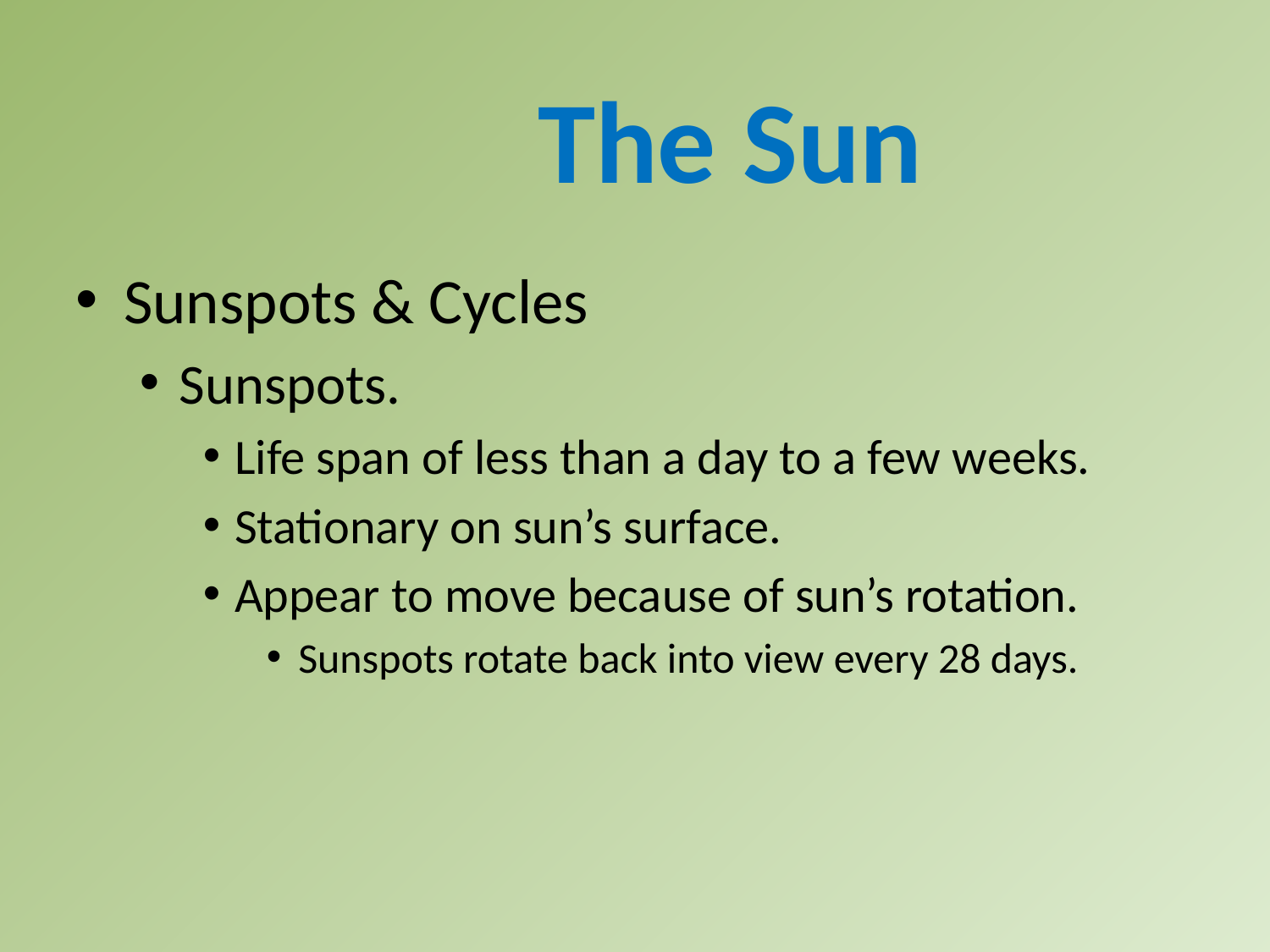

The Sun
Sunspots & Cycles
Sunspots.
Life span of less than a day to a few weeks.
Stationary on sun’s surface.
Appear to move because of sun’s rotation.
Sunspots rotate back into view every 28 days.